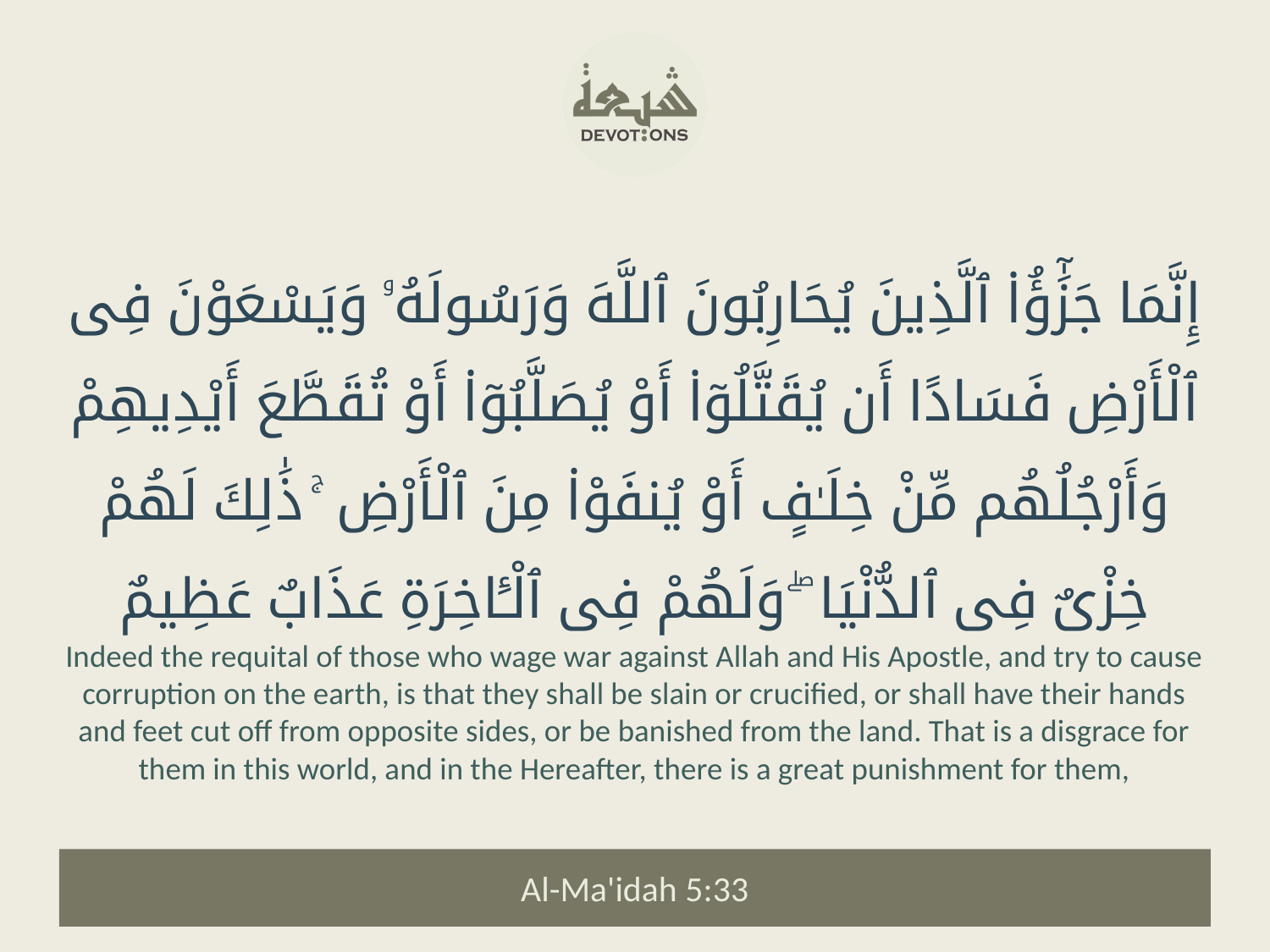

إِنَّمَا جَزَٰٓؤُا۟ ٱلَّذِينَ يُحَارِبُونَ ٱللَّهَ وَرَسُولَهُۥ وَيَسْعَوْنَ فِى ٱلْأَرْضِ فَسَادًا أَن يُقَتَّلُوٓا۟ أَوْ يُصَلَّبُوٓا۟ أَوْ تُقَطَّعَ أَيْدِيهِمْ وَأَرْجُلُهُم مِّنْ خِلَـٰفٍ أَوْ يُنفَوْا۟ مِنَ ٱلْأَرْضِ ۚ ذَٰلِكَ لَهُمْ خِزْىٌ فِى ٱلدُّنْيَا ۖ وَلَهُمْ فِى ٱلْـَٔاخِرَةِ عَذَابٌ عَظِيمٌ
Indeed the requital of those who wage war against Allah and His Apostle, and try to cause corruption on the earth, is that they shall be slain or crucified, or shall have their hands and feet cut off from opposite sides, or be banished from the land. That is a disgrace for them in this world, and in the Hereafter, there is a great punishment for them,
Al-Ma'idah 5:33